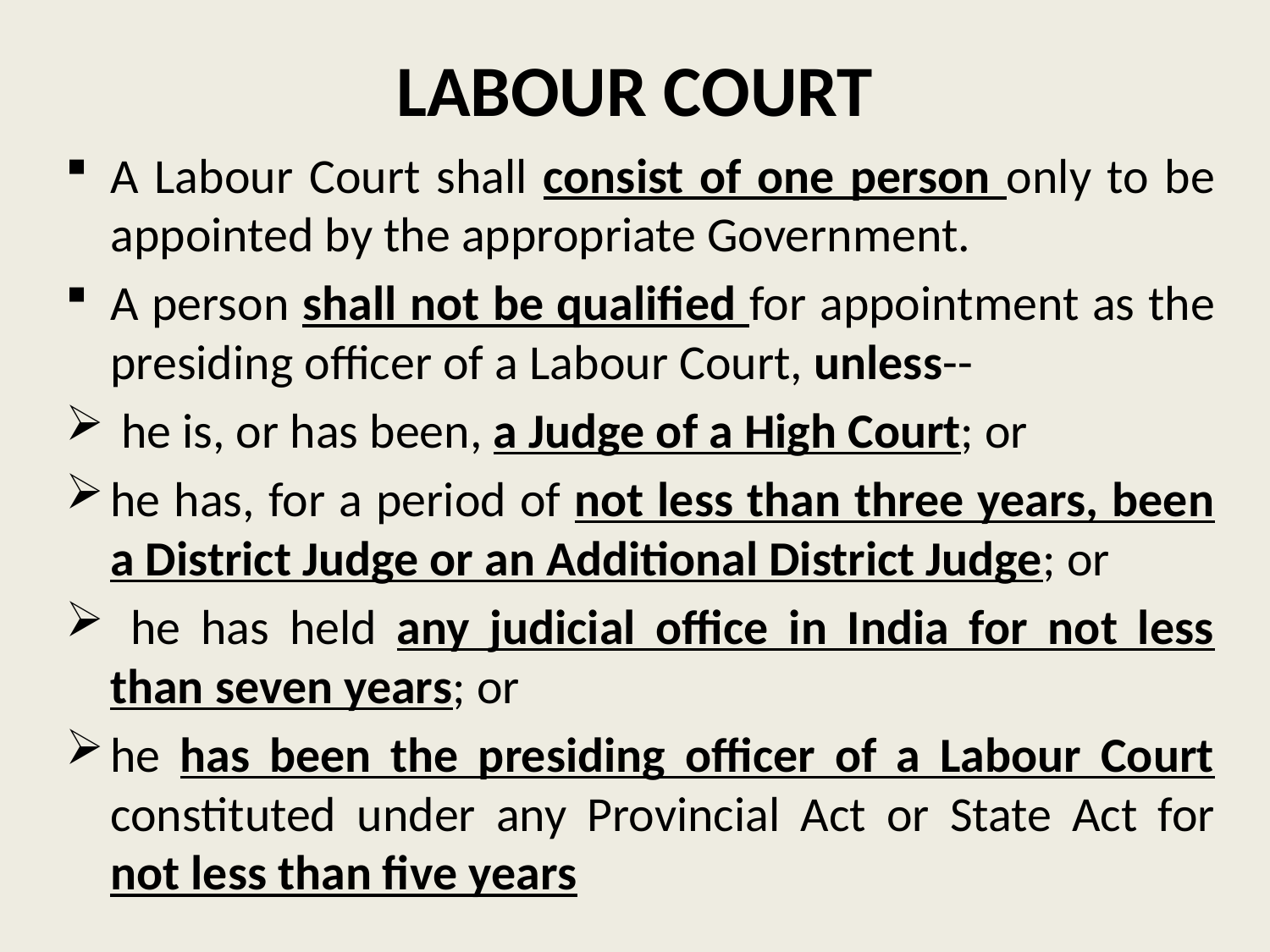

# LABOUR COURT
A Labour Court shall consist of one person only to be appointed by the appropriate Government.
A person shall not be qualified for appointment as the presiding officer of a Labour Court, unless--
 he is, or has been, a Judge of a High Court; or
he has, for a period of not less than three years, been a District Judge or an Additional District Judge; or
 he has held any judicial office in India for not less than seven years; or
he has been the presiding officer of a Labour Court constituted under any Provincial Act or State Act for not less than five years